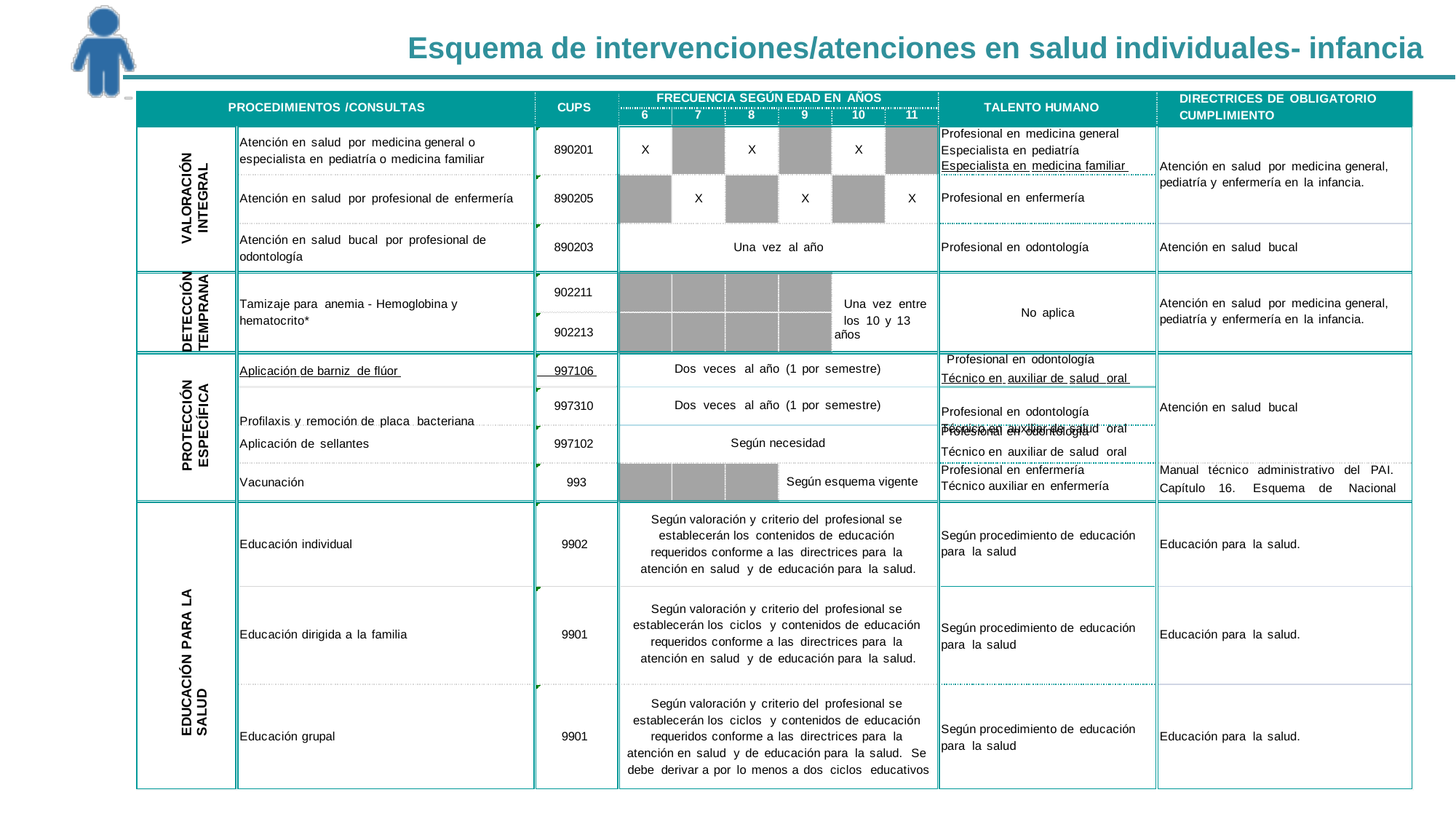

Esquema
de
intervenciones/atenciones en salud
individuales-
infancia

PROCEDIMIENTOS /CONSULTAS

CUPS
FRECUENCIA SEGÚN EDAD EN AÑOS

TALENTO HUMANO
DIRECTRICES DE OBLIGATORIO
CUMPLIMIENTO

6

7
8
9
10
11

Atención en salud  por medicina general o
especialista en pediatría o medicina familiar

890201

X

X

X

Profesional en medicina general
Especialista en medicina familiar
Profesional en enfermería

Atención en salud  por medicina general,
pediatría y enfermería en la infancia.

Especialista en pediatría

Atención en salud  por profesional de enfermería

890205

X

X

X

VALORACIÓN
INTEGRAL

Atención en salud  bucal  por profesional de
odontología

890203

Una vez  al año

Profesional en odontología

Atención en salud  bucal

Tamizaje para  anemia - Hemoglobina y
hematocrito*

902211

Una vez  entre
los 10 y 13 años

No aplica

Atención en salud  por medicina general,

DETECCIÓN
TEMPRANA

902213

pediatría y enfermería en la infancia.

Aplicación de barniz  de flúor
Profilaxis y remoción de placa  bacteriana
Profesional en odontología

Dos  veces  al año (1 por semestre)

Técnico en auxiliar de salud  oral
Profesional en odontología
Técnico en auxiliar de salud  oral

Atención en salud  bucal

     997106

Dos  veces  al año (1 por semestre)

997310

PROTECCIÓN
ESPECÍFICA

Aplicación de sellantes

997102

Según necesidad

Profesional en odontología

Técnico en auxiliar de salud  oral

Vacunación

993

Según esquema vigente
Profesional en enfermería
Técnico auxiliar en enfermería

Manual  técnico  administrativo  del   PAI.

Capítulo   16.     Esquema    de    Nacional

Educación individual

9902

Según valoración y criterio del profesional se
establecerán los contenidos de educación
requeridos conforme a las directrices para  la
atención en salud  y de educación para  la salud.

Según procedimiento de educación
para  la salud

Educación para  la salud.

Educación dirigida a la familia

9901

Según valoración y criterio del profesional se
establecerán los ciclos  y contenidos de educación
requeridos conforme a las directrices para  la
atención en salud  y de educación para  la salud.

Según procedimiento de educación
para  la salud

Educación para  la salud.

EDUCACIÓN PARA LA SALUD

Educación grupal

9901

Según valoración y criterio del profesional se
establecerán los ciclos  y contenidos de educación
requeridos conforme a las directrices para  la
atención en salud  y de educación para  la salud.  Se
debe  derivar a por lo menos a dos  ciclos  educativos

Según procedimiento de educación
para  la salud

Educación para  la salud.